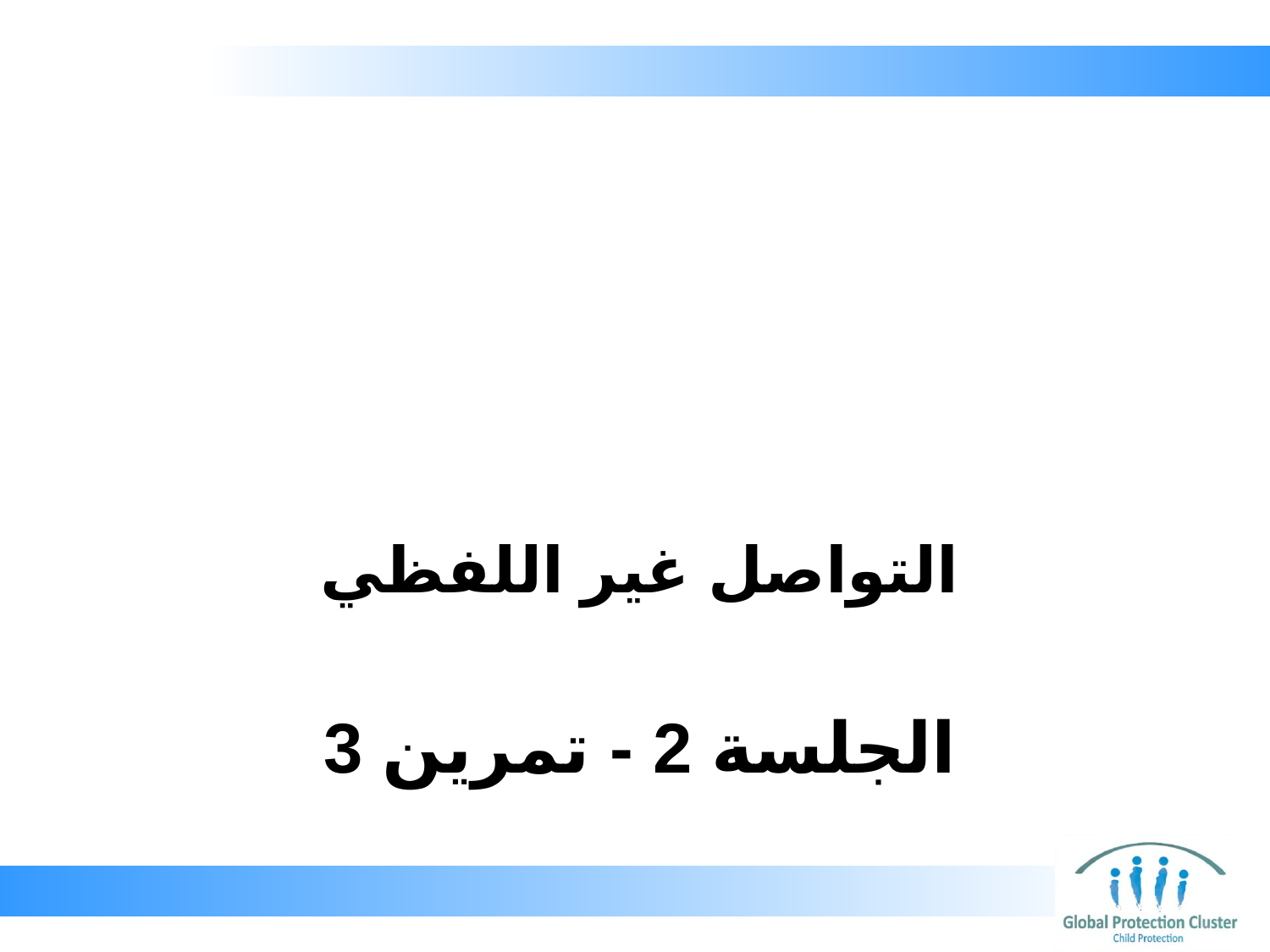

التواصل غير اللفظي
# الجلسة 2 - تمرين 3